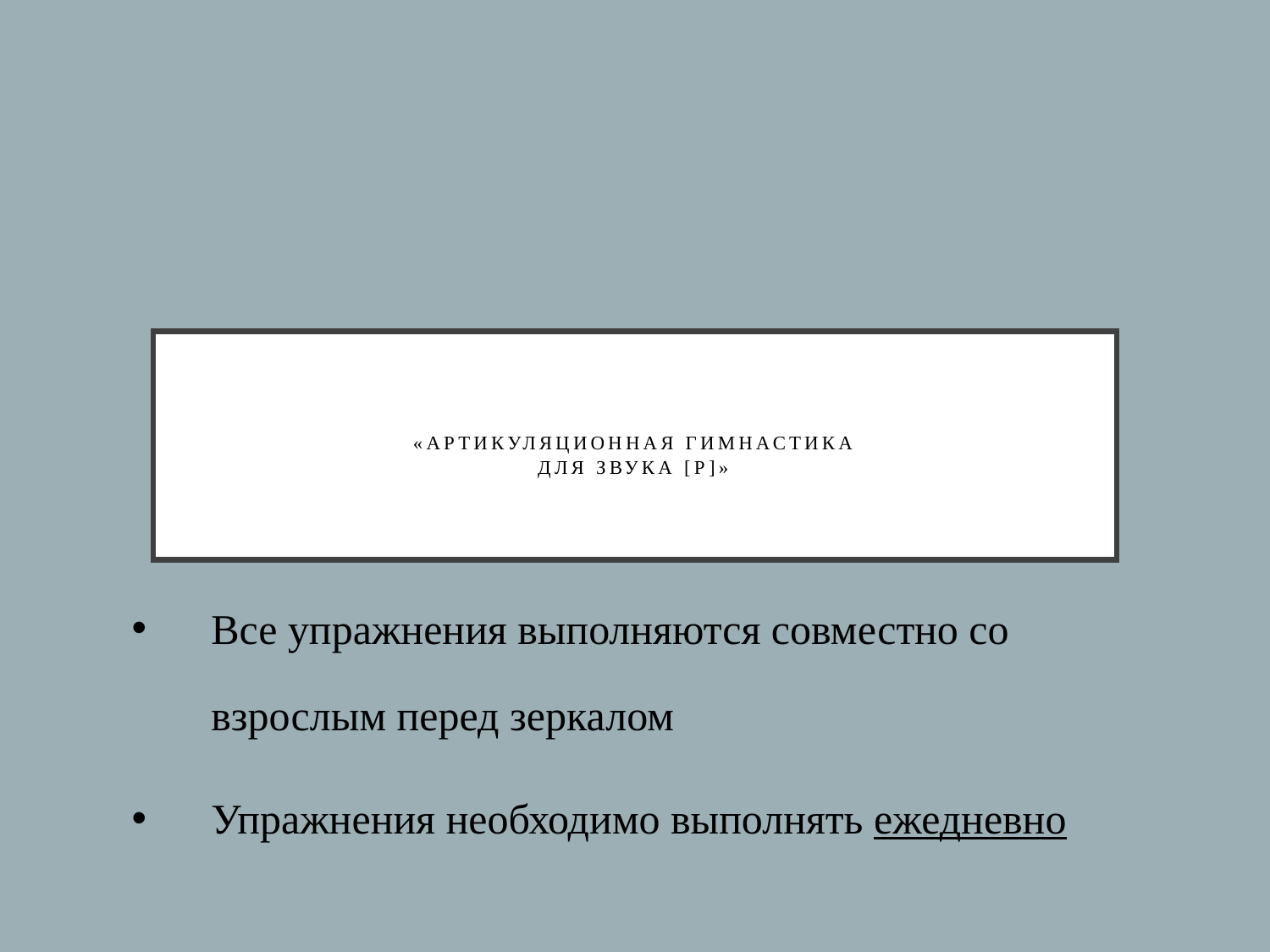

# «АРТИКУЛЯЦИОННАЯ ГИМНАСТИКА для звука [Р]» ⠀
Все упражнения выполняются совместно со взрослым перед зеркалом
Упражнения необходимо выполнять ежедневно